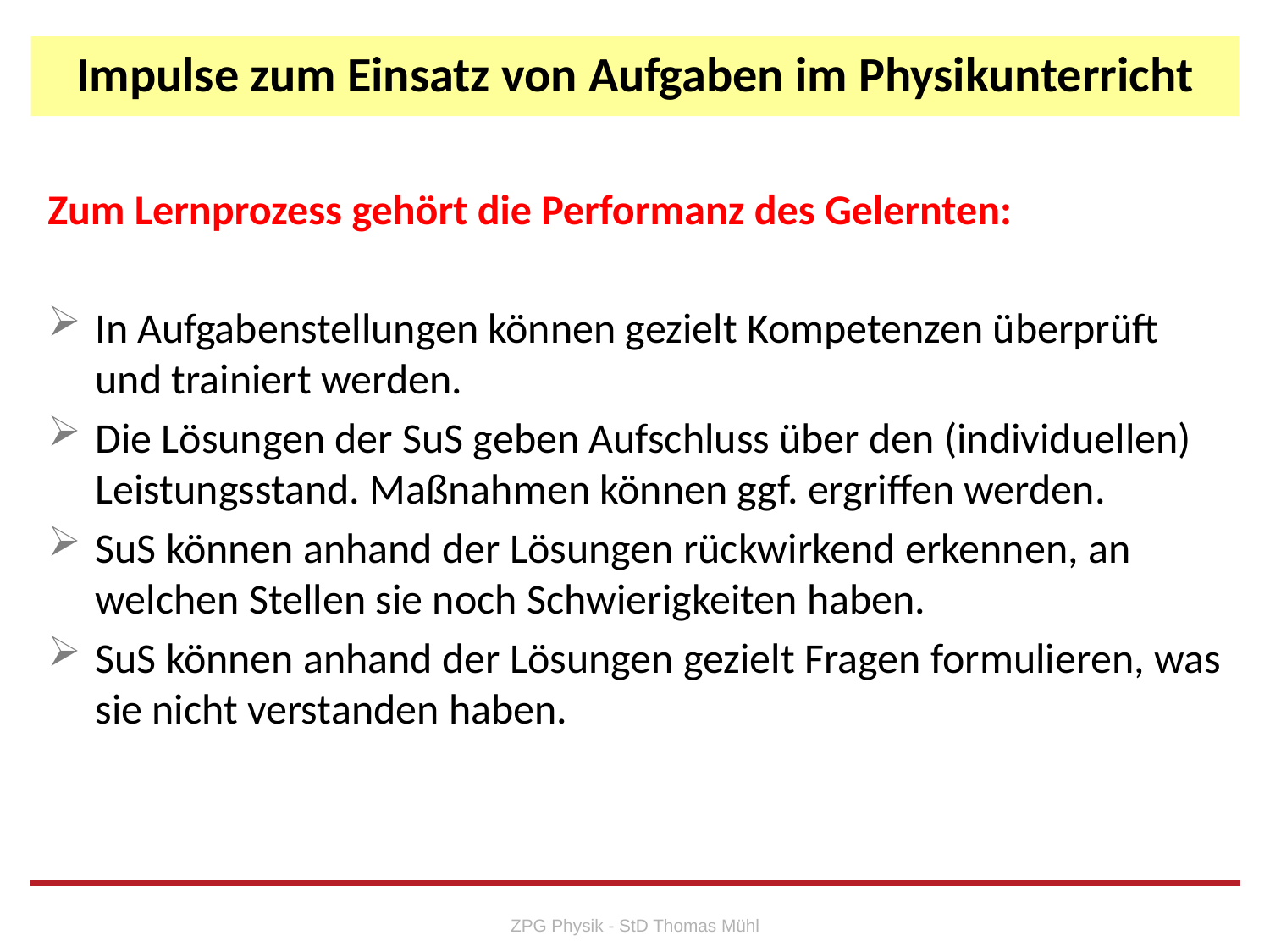

# Impulse zum Einsatz von Aufgaben im Physikunterricht
Zum Lernprozess gehört die Performanz des Gelernten:

In Aufgabenstellungen können gezielt Kompetenzen überprüft und trainiert werden.
Die Lösungen der SuS geben Aufschluss über den (individuellen) Leistungsstand. Maßnahmen können ggf. ergriffen werden.
SuS können anhand der Lösungen rückwirkend erkennen, an welchen Stellen sie noch Schwierigkeiten haben.
SuS können anhand der Lösungen gezielt Fragen formulieren, was sie nicht verstanden haben.

ZPG Physik - StD Thomas Mühl